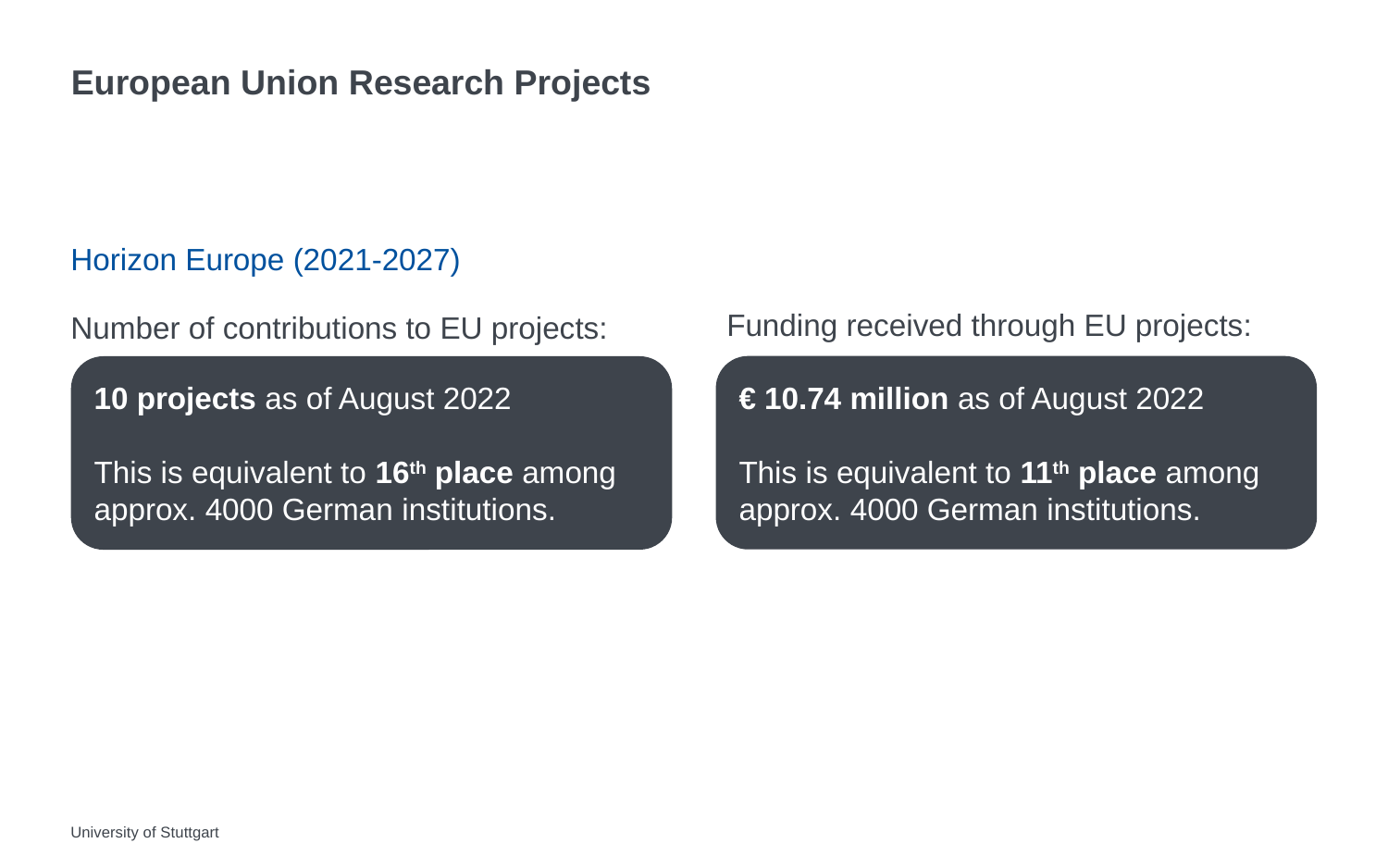

# European Union Research Projects
Horizon Europe (2021-2027)
Funding received through EU projects:
Number of contributions to EU projects:
€ 10.74 million as of August 2022

This is equivalent to 11th place among approx. 4000 German institutions.
10 projects as of August 2022

This is equivalent to 16th place among approx. 4000 German institutions.
University of Stuttgart